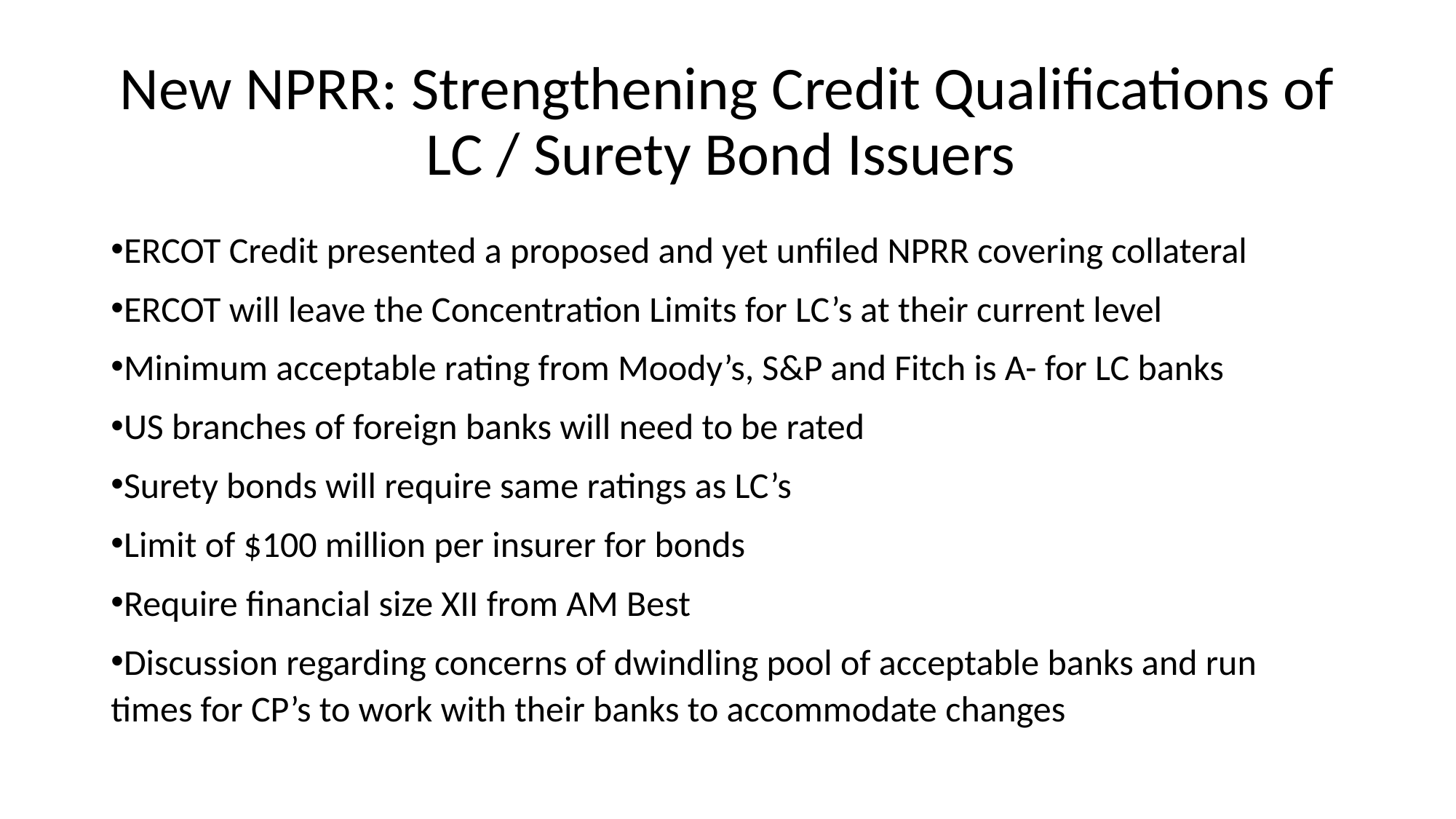

# New NPRR: Strengthening Credit Qualifications of LC / Surety Bond Issuers
ERCOT Credit presented a proposed and yet unfiled NPRR covering collateral
ERCOT will leave the Concentration Limits for LC’s at their current level
Minimum acceptable rating from Moody’s, S&P and Fitch is A- for LC banks
US branches of foreign banks will need to be rated
Surety bonds will require same ratings as LC’s
Limit of $100 million per insurer for bonds
Require financial size XII from AM Best
Discussion regarding concerns of dwindling pool of acceptable banks and run times for CP’s to work with their banks to accommodate changes